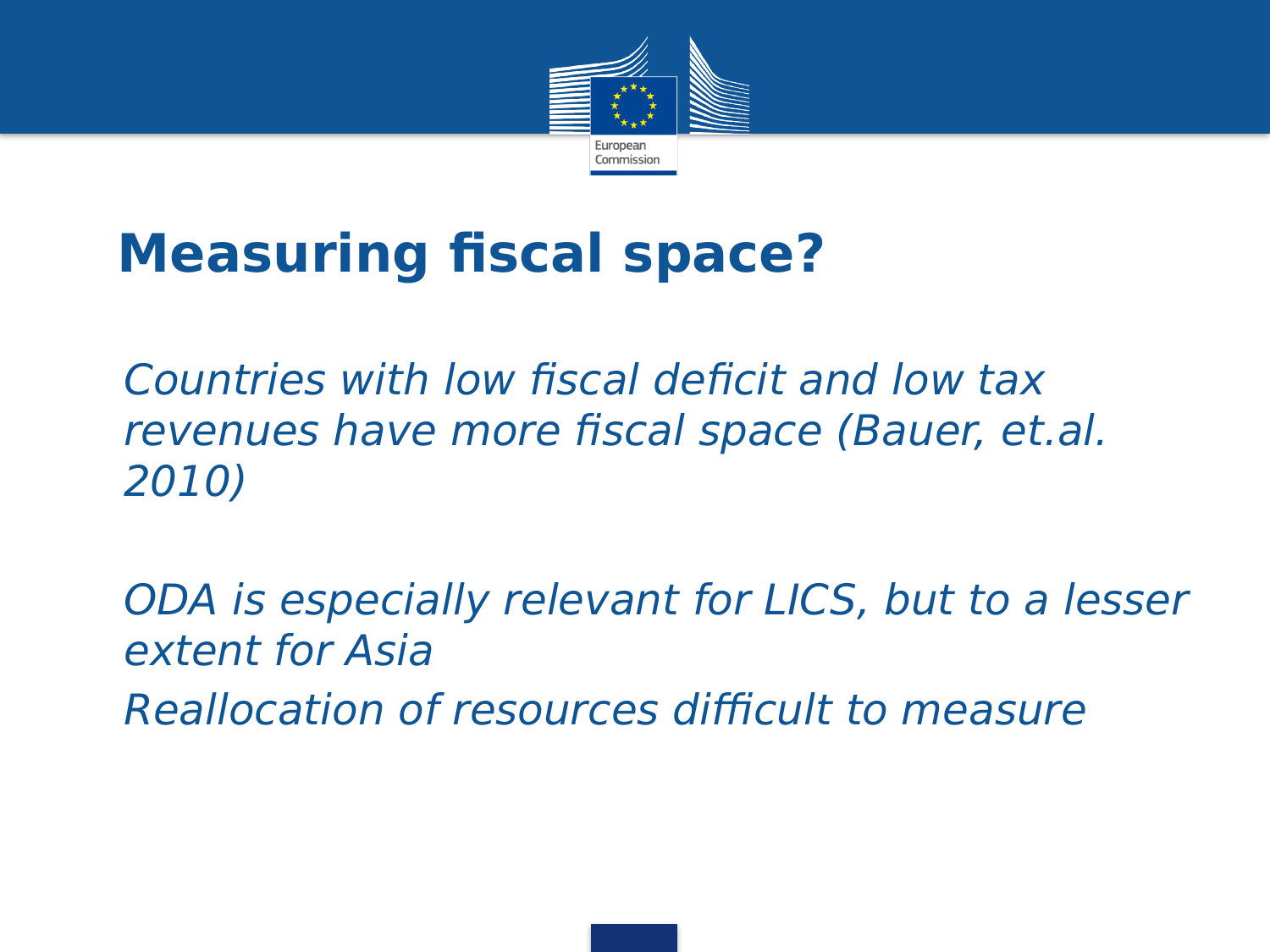

# Measuring fiscal space?
Countries with low fiscal deficit and low tax revenues have more fiscal space (Bauer, et.al. 2010)

ODA is especially relevant for LICS, but to a lesser extent for Asia
Reallocation of resources difficult to measure